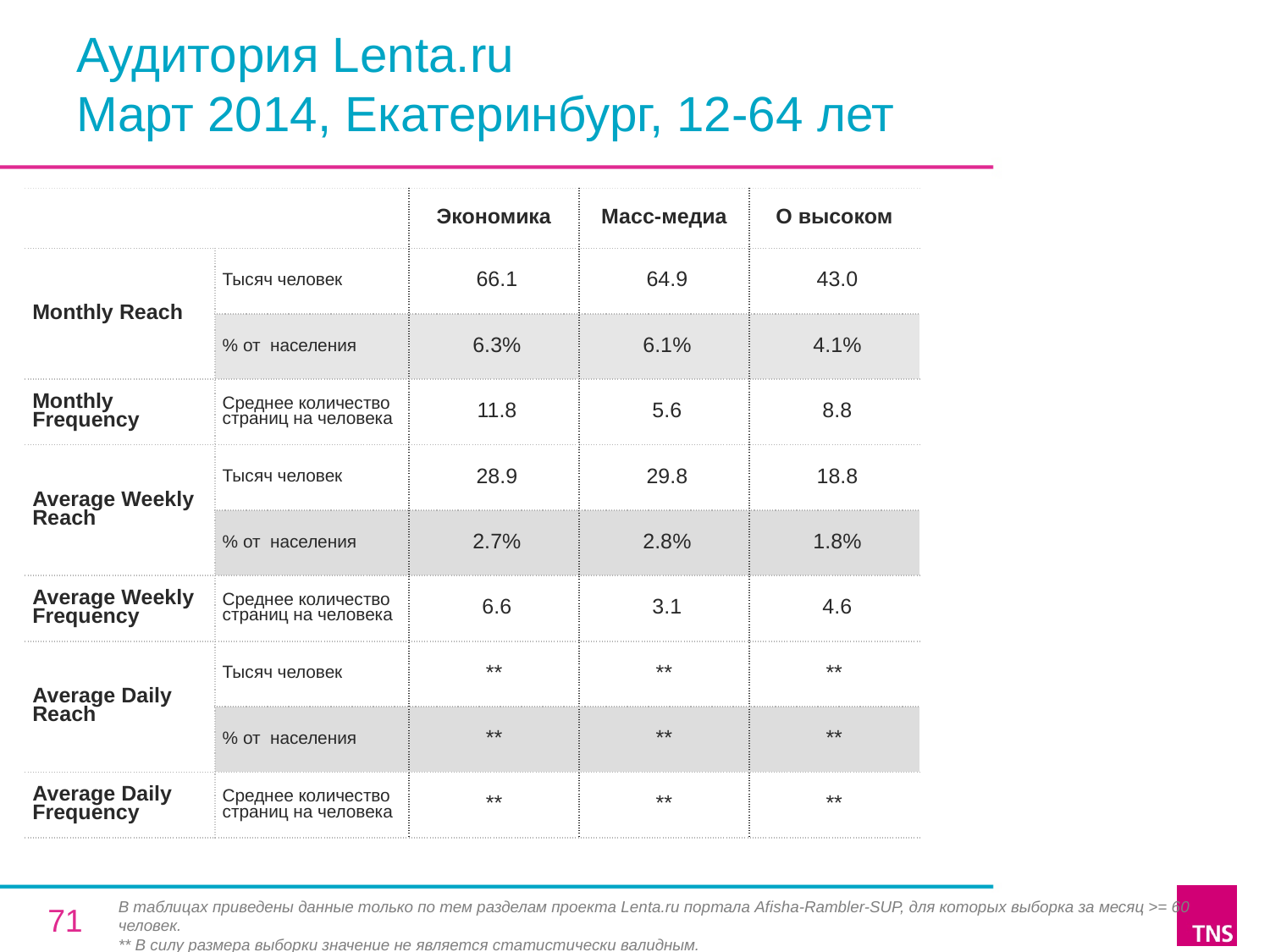

# Аудитория Lenta.ru Март 2014, Екатеринбург, 12-64 лет
|  |  | Экономика | Масс-медиа | О высоком |
| --- | --- | --- | --- | --- |
| Monthly Reach | Тысяч человек | 66.1 | 64.9 | 43.0 |
|  | % от населения | 6.3% | 6.1% | 4.1% |
| Monthly Frequency | Среднее количество страниц на человека | 11.8 | 5.6 | 8.8 |
| Average Weekly Reach | Тысяч человек | 28.9 | 29.8 | 18.8 |
|  | % от населения | 2.7% | 2.8% | 1.8% |
| Average Weekly Frequency | Среднее количество страниц на человека | 6.6 | 3.1 | 4.6 |
| Average Daily Reach | Тысяч человек | \*\* | \*\* | \*\* |
|  | % от населения | \*\* | \*\* | \*\* |
| Average Daily Frequency | Среднее количество страниц на человека | \*\* | \*\* | \*\* |
В таблицах приведены данные только по тем разделам проекта Lenta.ru портала Afisha-Rambler-SUP, для которых выборка за месяц >= 60 человек.
** В силу размера выборки значение не является статистически валидным.
71